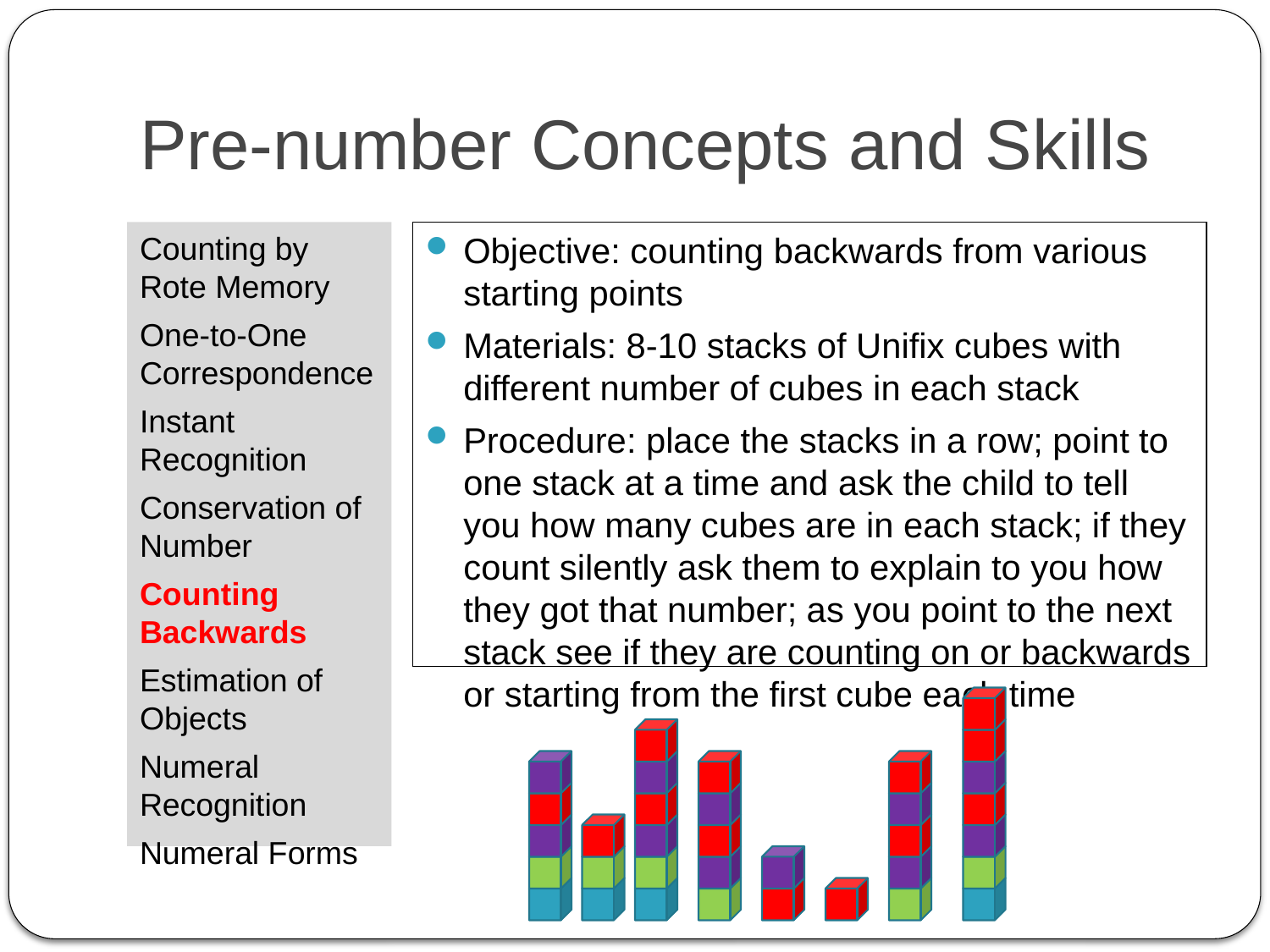

# Pre-number Concepts and Skills
Counting by Rote Memory
One-to-One Correspondence
Instant Recognition
Conservation of Number
Counting Backwards
Estimation of Objects
Numeral Recognition
Numeral Forms
Objective: counting backwards from various starting points
Materials: 8-10 stacks of Unifix cubes with different number of cubes in each stack
Procedure: place the stacks in a row; point to one stack at a time and ask the child to tell you how many cubes are in each stack; if they count silently ask them to explain to you how they got that number; as you point to the next stack see if they are counting on or backwards or starting from the first cube each time